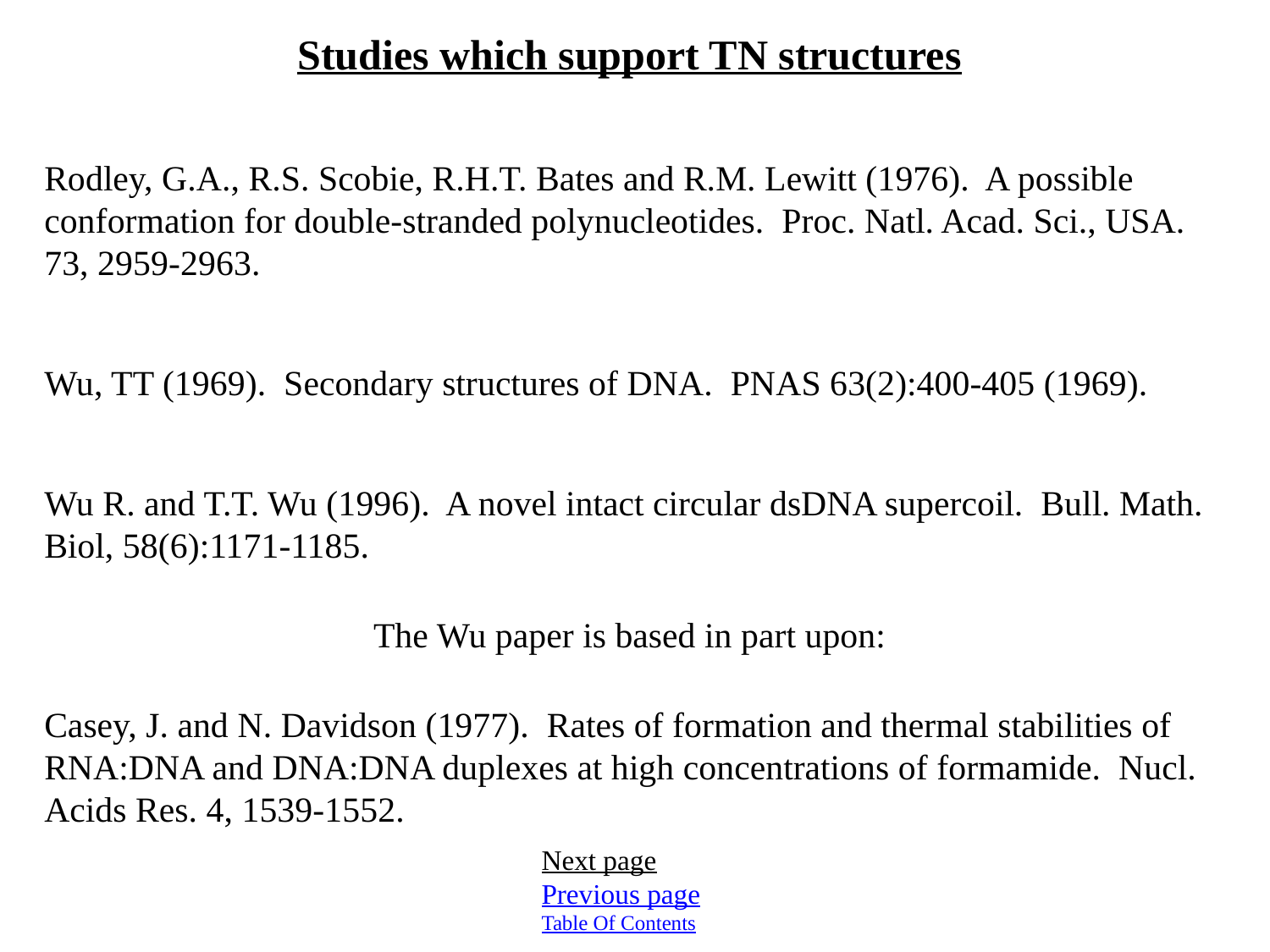

Studies which support TN structures

Rodley, G.A., R.S. Scobie, R.H.T. Bates and R.M. Lewitt (1976).  A possible conformation for double-stranded polynucleotides.  Proc. Natl. Acad. Sci., USA. 73, 2959-2963.

Wu, TT (1969).  Secondary structures of DNA.  PNAS 63(2):400-405 (1969).

Wu R. and T.T. Wu (1996).  A novel intact circular dsDNA supercoil.  Bull. Math. Biol, 58(6):1171-1185.

The Wu paper is based in part upon:

Casey, J. and N. Davidson (1977).  Rates of formation and thermal stabilities of RNA:DNA and DNA:DNA duplexes at high concentrations of formamide.  Nucl. Acids Res. 4, 1539-1552.
Next page
Previous page
Table Of Contents